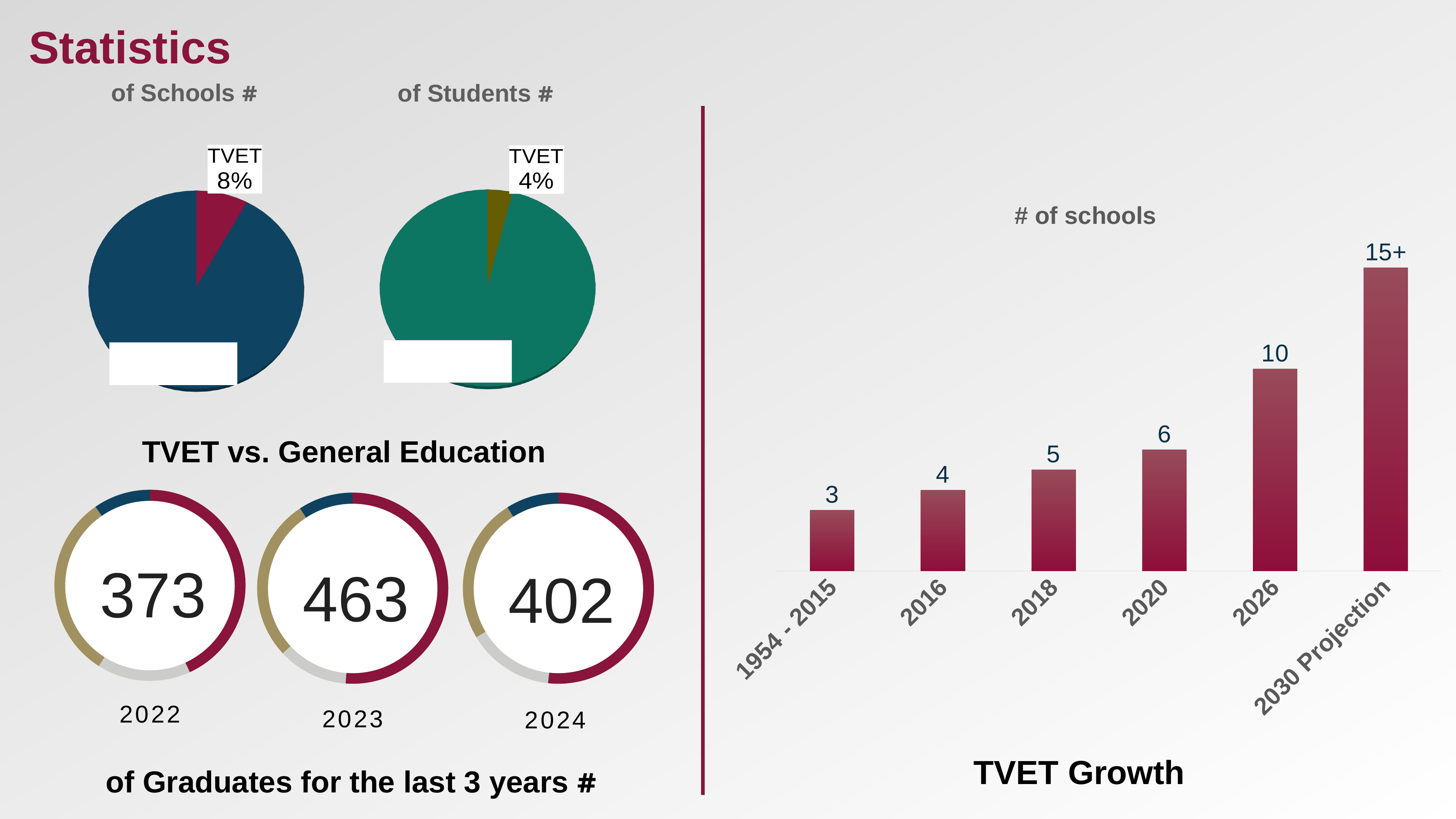

# Statistics
# of Schools
# of Students

[unsupported chart]

[unsupported chart]

TVET vs. General Education

### Chart:

| Category | # of schools |
|---|---|
| 1954 - 2015 | 3.0 |
| 2016 | 4.0 |
| 2018 | 5.0 |
| 2020 | 6.0 |
| 2026 | 10.0 |
| 2030 Projection | 15.0 |

### Chart

| Category | Region 1 |
|---|---|
| One | 161.0 |
| Two | 59.0 |
| Three | 117.0 |
| Four | 36.0 |
373

### Chart

| Category | Region 1 |
|---|---|
| One | 208.0 |
| Two | 59.0 |
| Three | 99.0 |
| Four | 36.0 |
402

### Chart

| Category | Region 1 |
|---|---|
| One | 237.0 |
| Two | 55.0 |
| Three | 128.0 |
| Four | 43.0 |
463
2022
2023
2024
# of Graduates for the last 3 years
TVET Growth